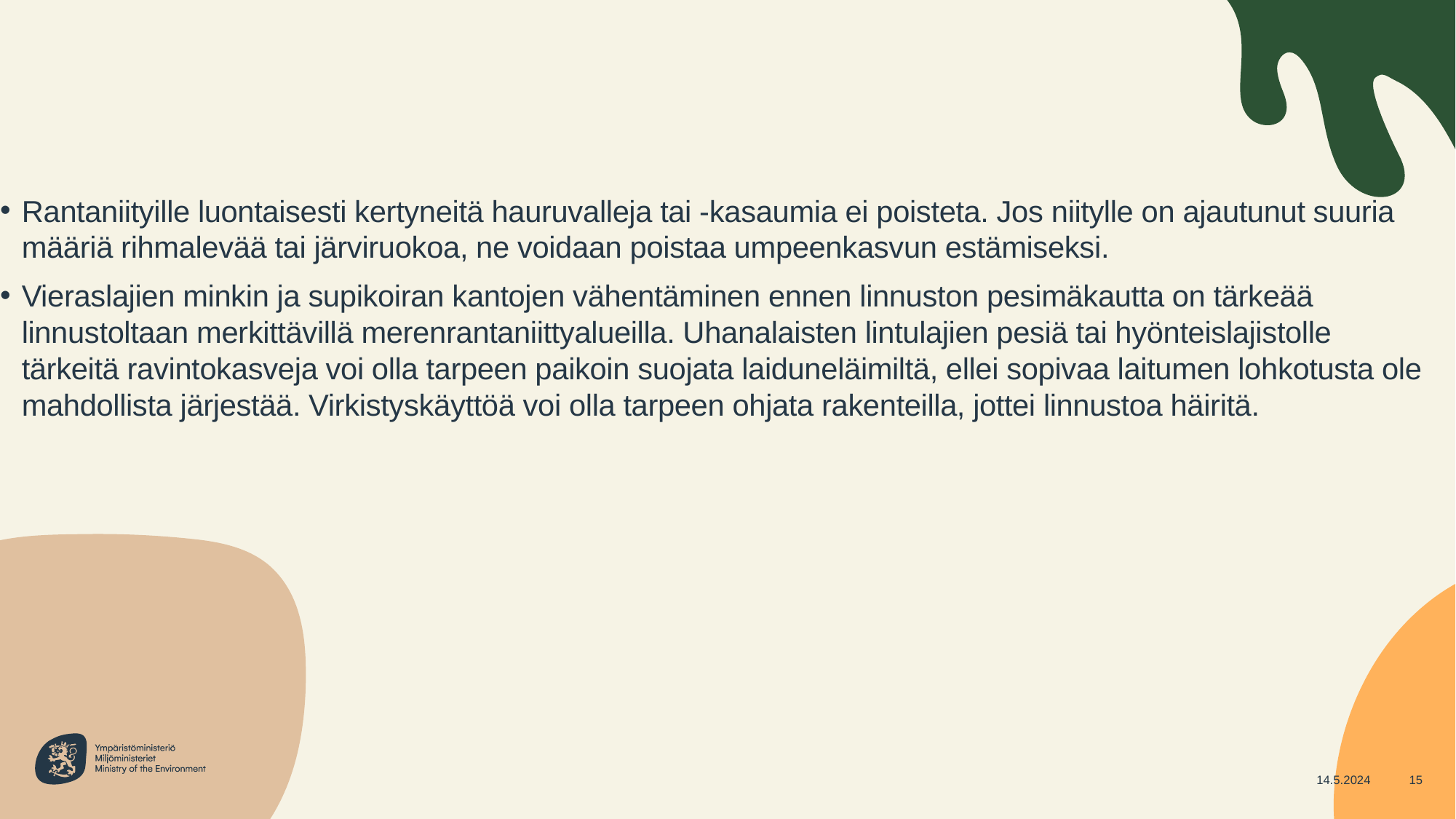

Rantaniityille luontaisesti kertyneitä hauruvalleja tai -kasaumia ei poisteta. Jos niitylle on ajautunut suuria määriä rihmalevää tai järviruokoa, ne voidaan poistaa umpeenkasvun estämiseksi.
Vieraslajien minkin ja supikoiran kantojen vähentäminen ennen linnuston pesimäkautta on tärkeää linnustoltaan merkittävillä merenrantaniittyalueilla. Uhanalaisten lintulajien pesiä tai hyönteislajistolle tärkeitä ravintokasveja voi olla tarpeen paikoin suojata laiduneläimiltä, ellei sopivaa laitumen lohkotusta ole mahdollista järjestää. Virkistyskäyttöä voi olla tarpeen ohjata rakenteilla, jottei linnustoa häiritä.
14.5.2024
15